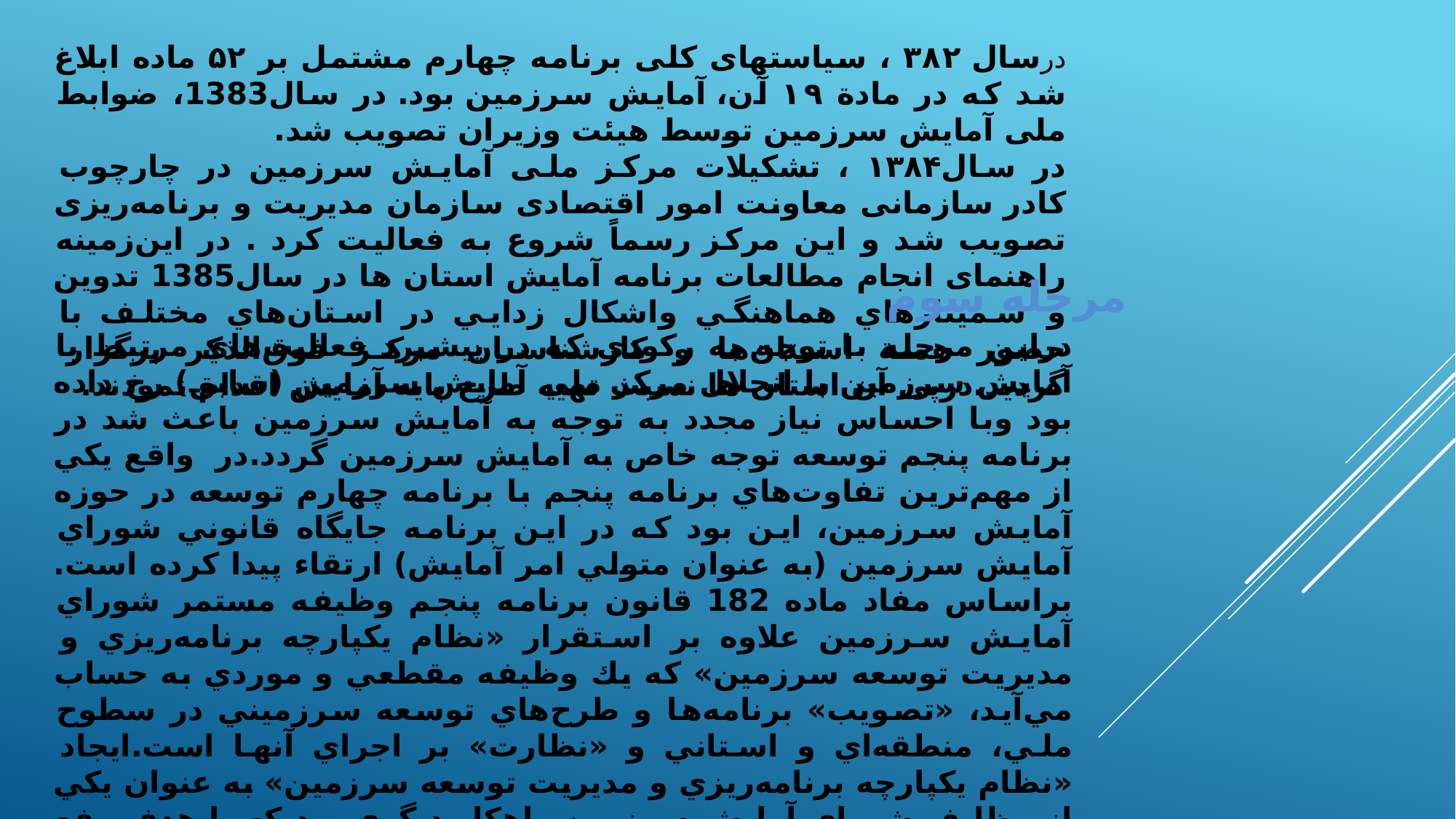

درسال ۳۸۲ ، سیاستهای کلی برنامه چهارم مشتمل بر ۵۲ ماده ابلاغ شد که در مادة ۱۹ آن، آمایش سرزمین بود. در سال1383، ضوابط ملی آمایش سرزمین توسط هیئت وزیران تصویب شد.
در سال۱۳۸۴ ، تشکیلات مرکز ملی آمایش سرزمین در چارچوب کادر سازمانی معاونت امور اقتصادی سازمان مدیریت و برنامه‌ریزی تصویب شد و این مرکز رسماً شروع به فعالیت کرد . در اين‌زمينه راهنمای انجام مطالعات برنامه آمایش استان ها در سال1385 تدوین و  سمينارهاي هماهنگي واشكال زدايي در استان‌هاي مختلف با حضور همة استان‌ها و كارشناسان مركز فوق‌الذكر برگزار گرديد.درپی آن استان ها نسبت تهیه طرح پایه آمایش اقدام نمودند.
مرحله سوم
دراین مرحله با توجه به ركودي كه در پيشبرد فعاليت‌هاي مرتبط با ‌آمايش سرزمين با انحلال مركز ملي آمايش سرزمين (سابق) رخ داده‌ بود وبا احساس نیاز مجدد به توجه به آمایش سرزمین باعث شد در برنامه پنجم توسعه توجه خاص به آمایش سرزمین گردد.در  واقع يكي از مهم‌ترين تفاوت‌هاي برنامه پنجم با برنامه چهارم توسعه در حوزه آمايش سرزمين، اين بود كه در اين برنامه جايگاه قانوني شوراي آمايش سرزمين (به عنوان متولي امر آمايش) ارتقاء پيدا كرده است. براساس مفاد ماده 182 قانون برنامه پنجم وظيفه مستمر شوراي آمايش سرزمين علاوه بر استقرار «نظام يكپارچه برنامه‌ريزي و مديريت توسعه سرزمين» كه يك وظيفه مقطعي و موردي به حساب مي‌آيد، «تصويب» برنامه‌ها و طرح‌هاي توسعه سرزميني در سطوح ملي، منطقه‌اي و استاني و «نظارت» بر اجراي آنها است.ايجاد «نظام يكپارچه برنامه‌ريزي و مديريت توسعه سرزمين» به عنوان يكي از وظايف شوراي آمايش سرزمين راهكار ديگري بود كه با هدف رفع ناهماهنگي‌هاي موجود بين برنامه‌ريزي آمايش سرزمين با ساير انواع برنامه‌ريزي با رويكرد سرزميني اعم از كالبدي و غيره در برنامه پنجم مورد توجه قرار گرفته است. در پی آن در تشكيلات جديد معاونت برنامه‌ريزي و نظارت راهبردي، دفتري با عنوان تلفيق برنامه، آمايش و توسعه منطقه‌اي ايجاد گردید.براین درسال 1390 شرح خدمات مرحله جدید با عنوان برنامه ریزی و سیاسگذاری  مطالعات برنامه آمایش توسط دفتر مذکور تهیه و درحال پیگیری برای اجرای این مرحله د رسطح کشور می باشند.